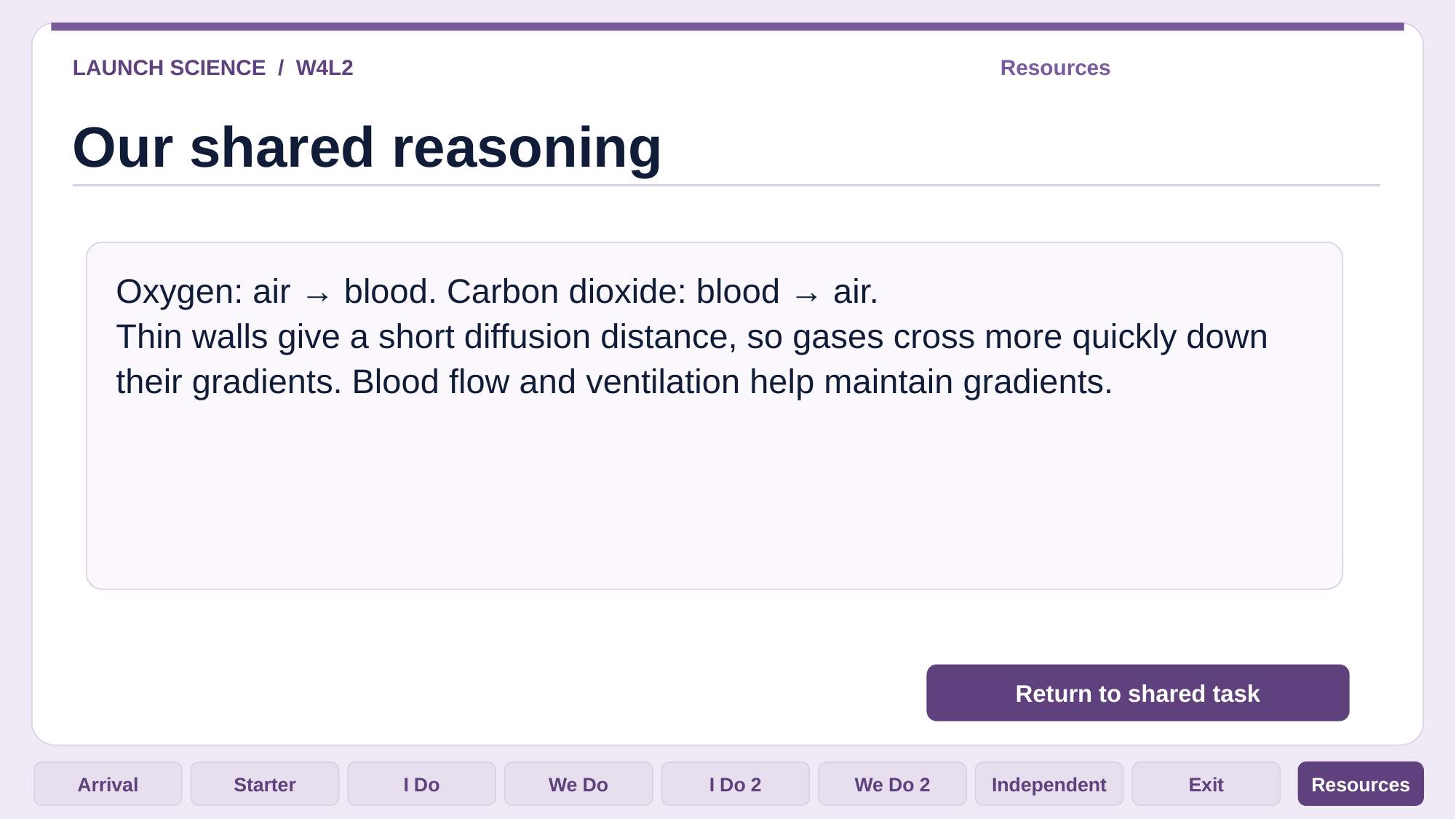

LAUNCH SCIENCE  /  W4L2
Resources
Our shared reasoning

Oxygen: air → blood. Carbon dioxide: blood → air.
Thin walls give a short diffusion distance, so gases cross more quickly down their gradients. Blood flow and ventilation help maintain gradients.
Return to shared task
Arrival
Starter
I Do
We Do
I Do 2
We Do 2
Independent
Exit
Resources